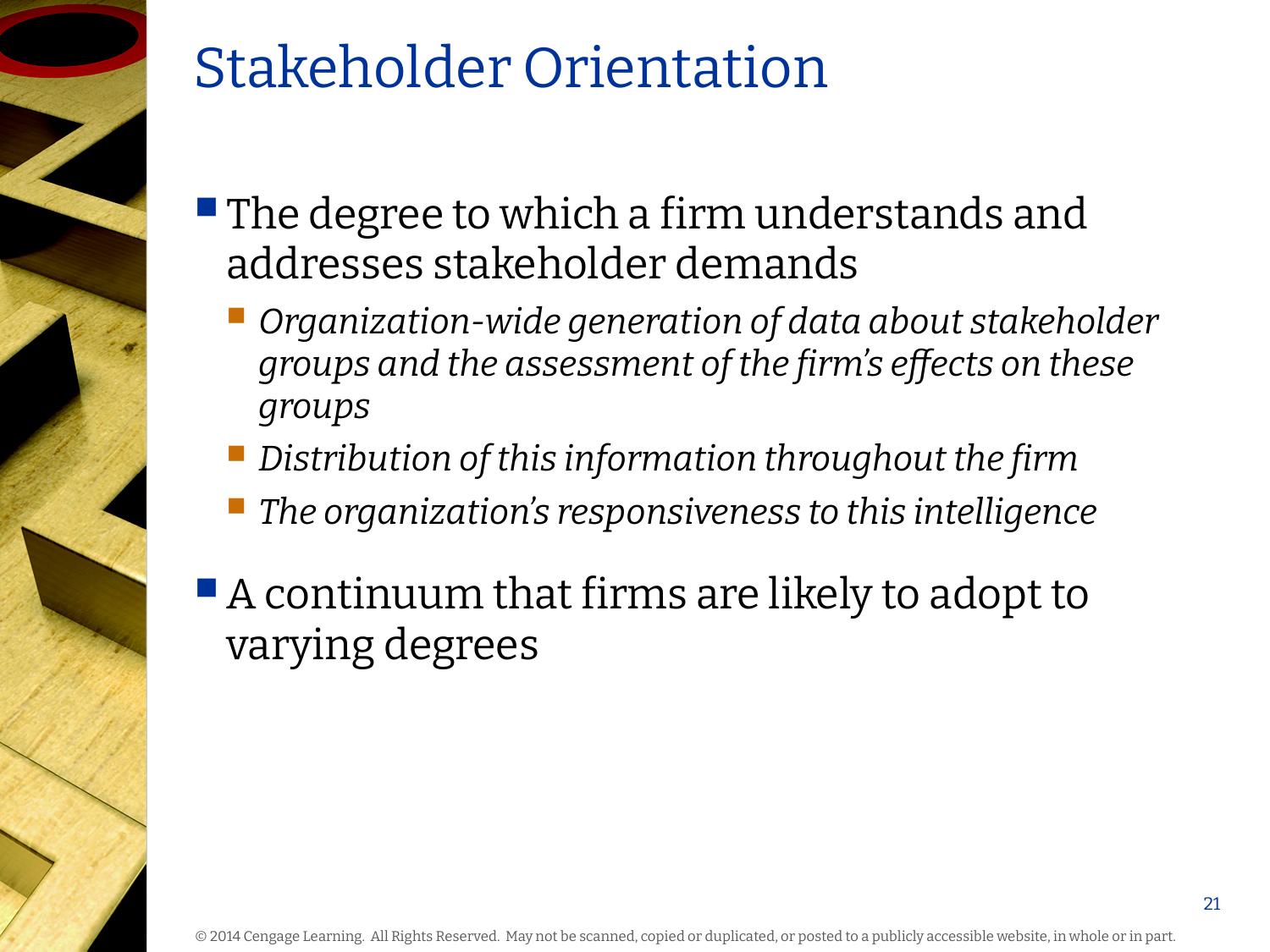

# Stakeholder Orientation
The degree to which a firm understands and addresses stakeholder demands
Organization-wide generation of data about stakeholder groups and the assessment of the firm’s effects on these groups
Distribution of this information throughout the firm
The organization’s responsiveness to this intelligence
A continuum that firms are likely to adopt to varying degrees
21